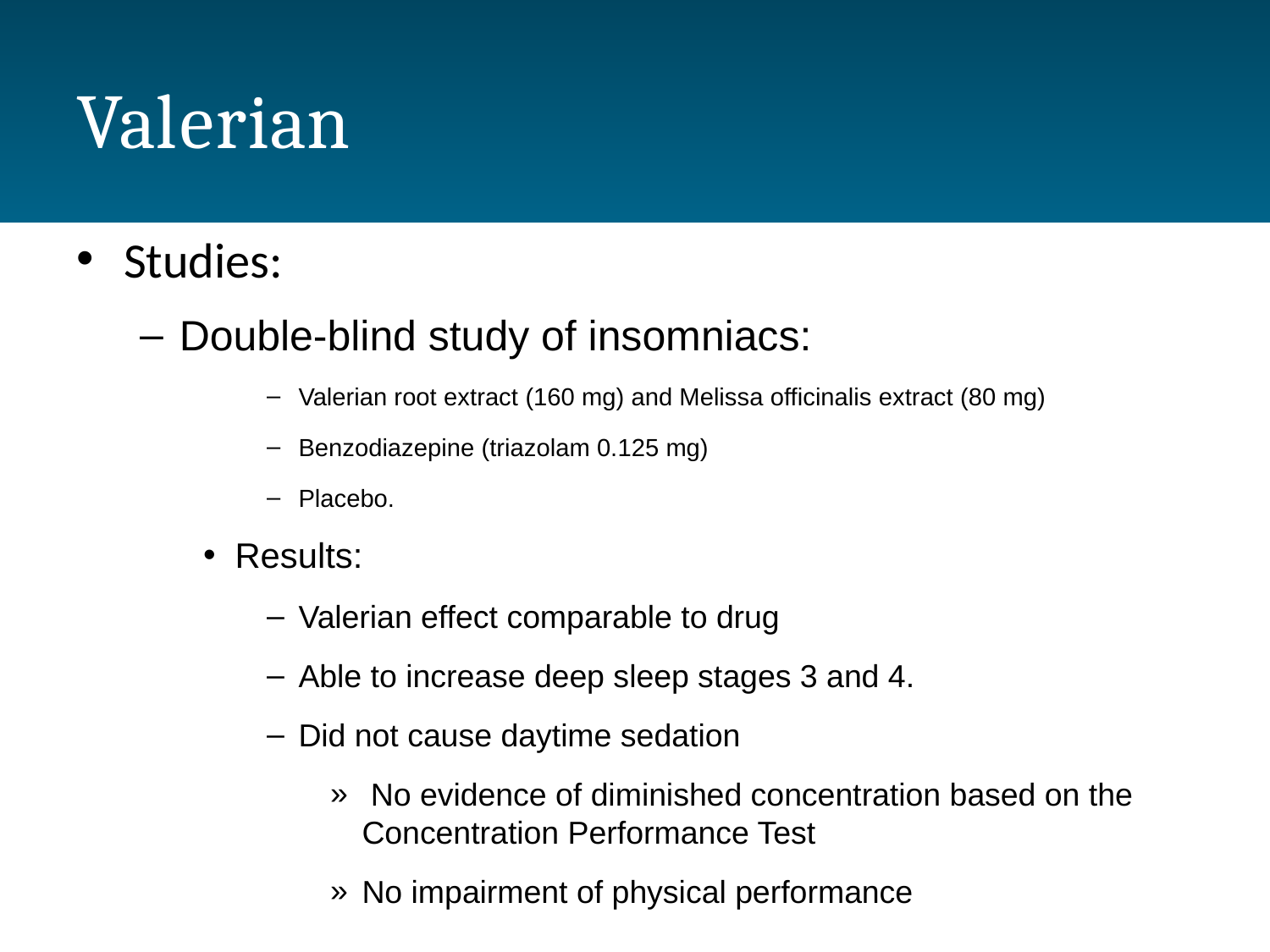

# Valerian
Studies:
Double-blind study of insomniacs:
Valerian root extract (160 mg) and Melissa officinalis extract (80 mg)
Benzodiazepine (triazolam 0.125 mg)
Placebo.
Results:
Valerian effect comparable to drug
Able to increase deep sleep stages 3 and 4.
Did not cause daytime sedation
 No evidence of diminished concentration based on the Concentration Performance Test
No impairment of physical performance